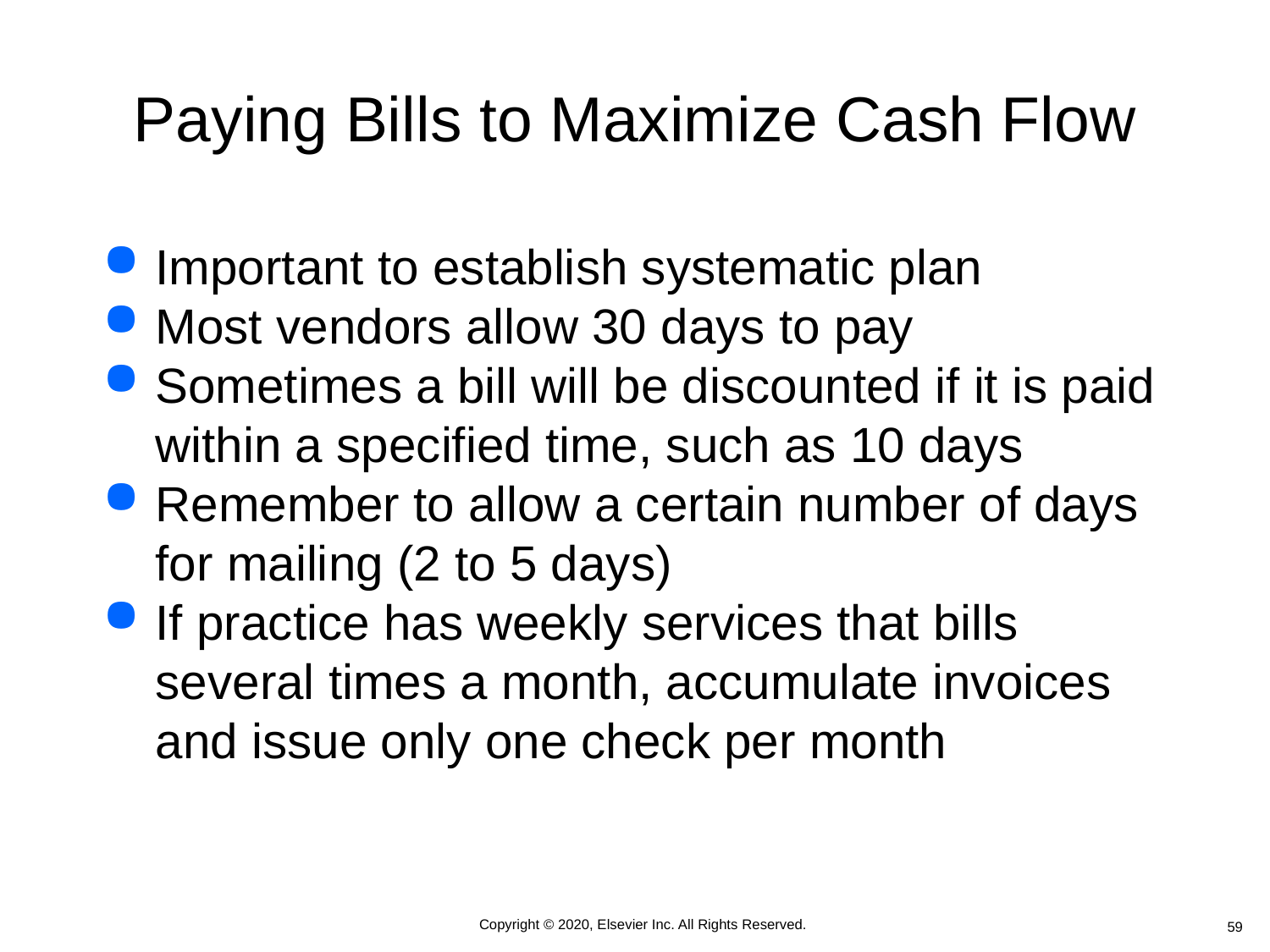

# Paying Bills to Maximize Cash Flow
Important to establish systematic plan
Most vendors allow 30 days to pay
Sometimes a bill will be discounted if it is paid within a specified time, such as 10 days
Remember to allow a certain number of days for mailing (2 to 5 days)
If practice has weekly services that bills several times a month, accumulate invoices and issue only one check per month